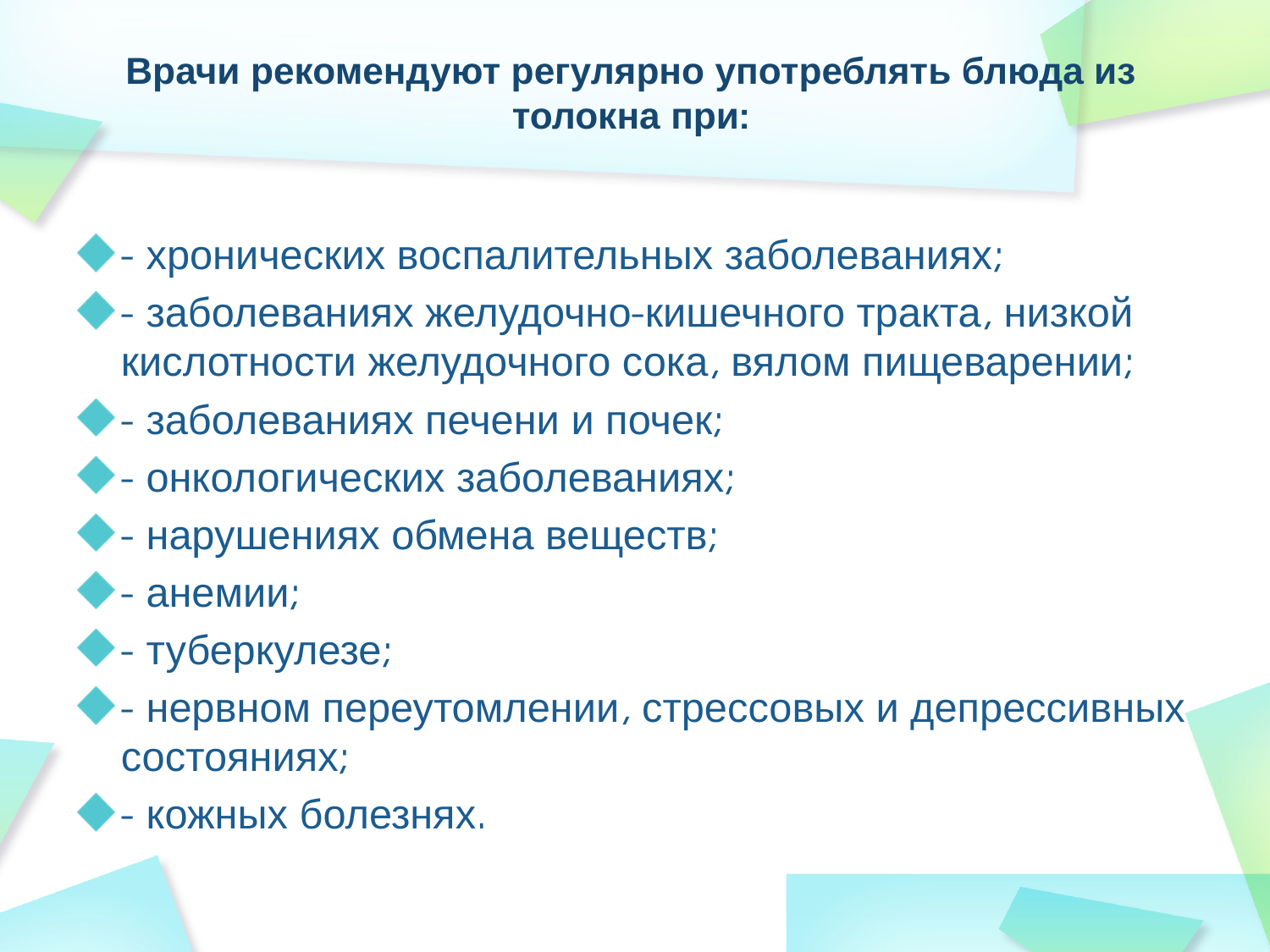

# Врачи рекомендуют регулярно употреблять блюда из толокна при:
- хронических воспалительных заболеваниях;
- заболеваниях желудочно-кишечного тракта, низкой кислотности желудочного сока, вялом пищеварении;
- заболеваниях печени и почек;
- онкологических заболеваниях;
- нарушениях обмена веществ;
- анемии;
- туберкулезе;
- нервном переутомлении, стрессовых и депрессивных состояниях;
- кожных болезнях.